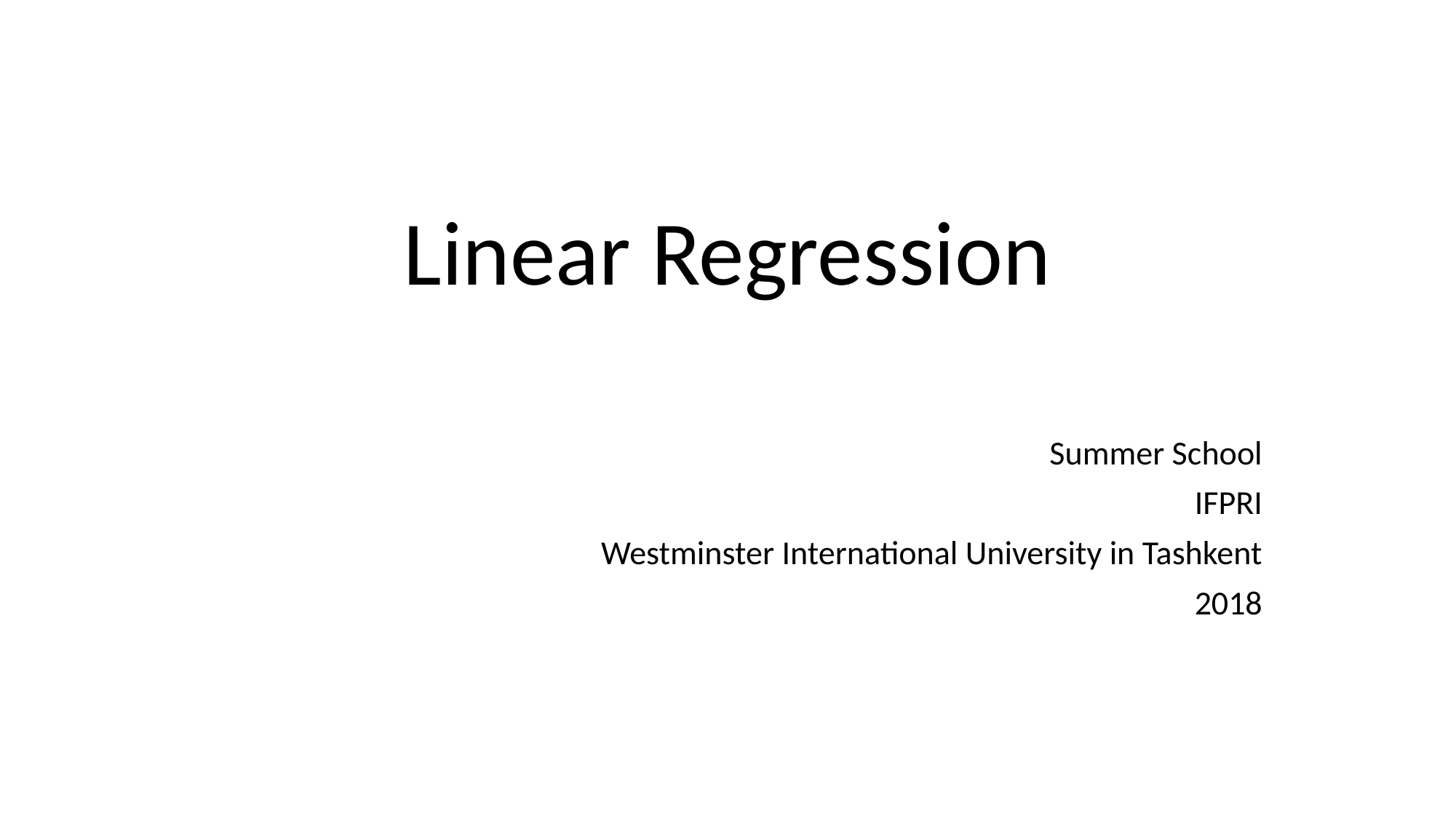

# Linear Regression
Summer School
IFPRI
Westminster International University in Tashkent
2018